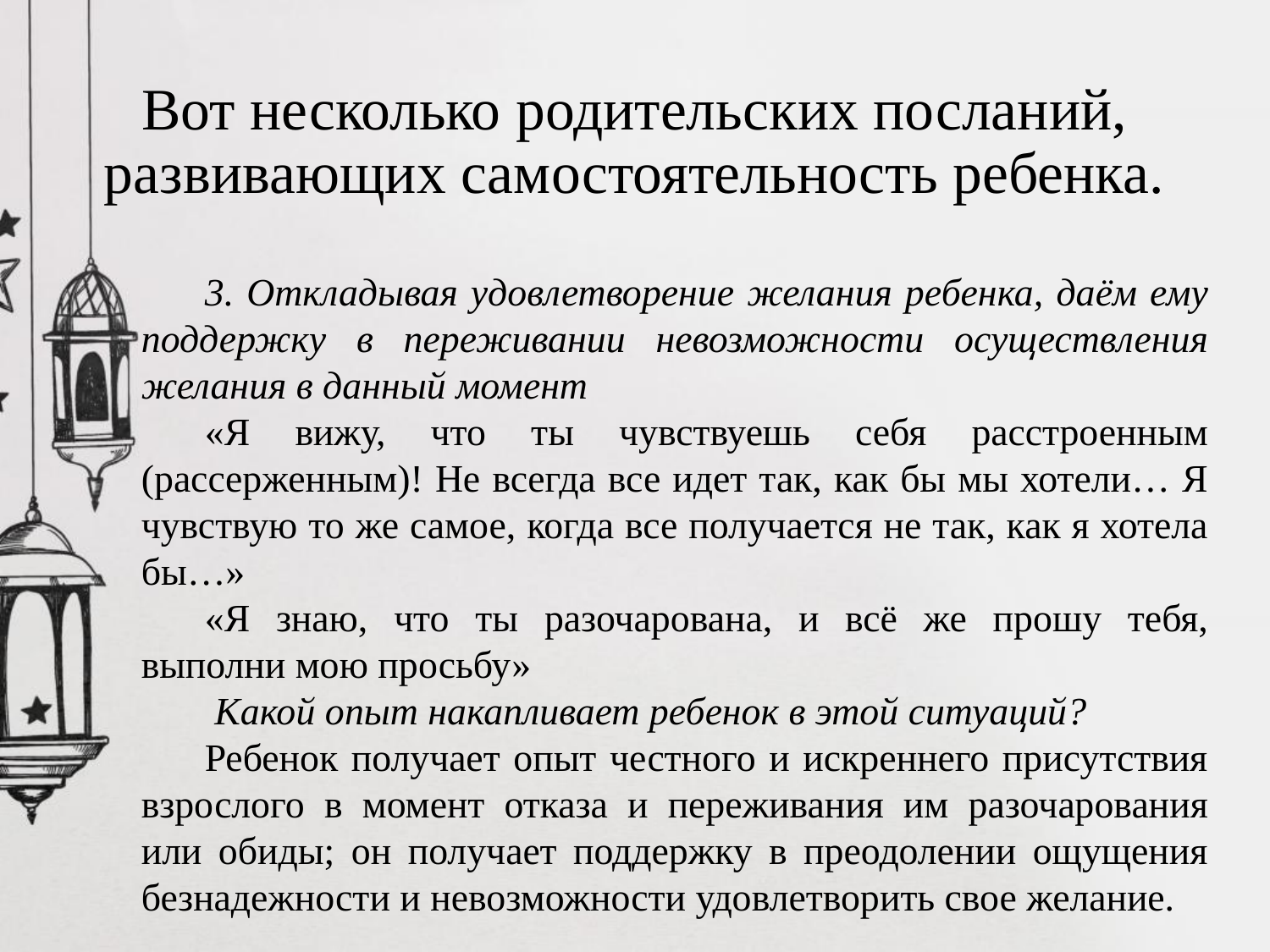

# Вот несколько родительских посланий, развивающих самостоятельность ребенка.
3. Откладывая удовлетворение желания ребенка, даём ему поддержку в переживании невозможности осуществления желания в данный момент
«Я вижу, что ты чувствуешь себя расстроенным (рассерженным)! Не всегда все идет так, как бы мы хотели… Я чувствую то же самое, когда все получается не так, как я хотела бы…»
«Я знаю, что ты разочарована, и всё же прошу тебя, выполни мою просьбу»
 Какой опыт накапливает ребенок в этой ситуаций?
Ребенок получает опыт честного и искреннего присутствия взрослого в момент отказа и переживания им разочарования или обиды; он получает поддержку в преодолении ощущения безнадежности и невозможности удовлетворить свое желание.